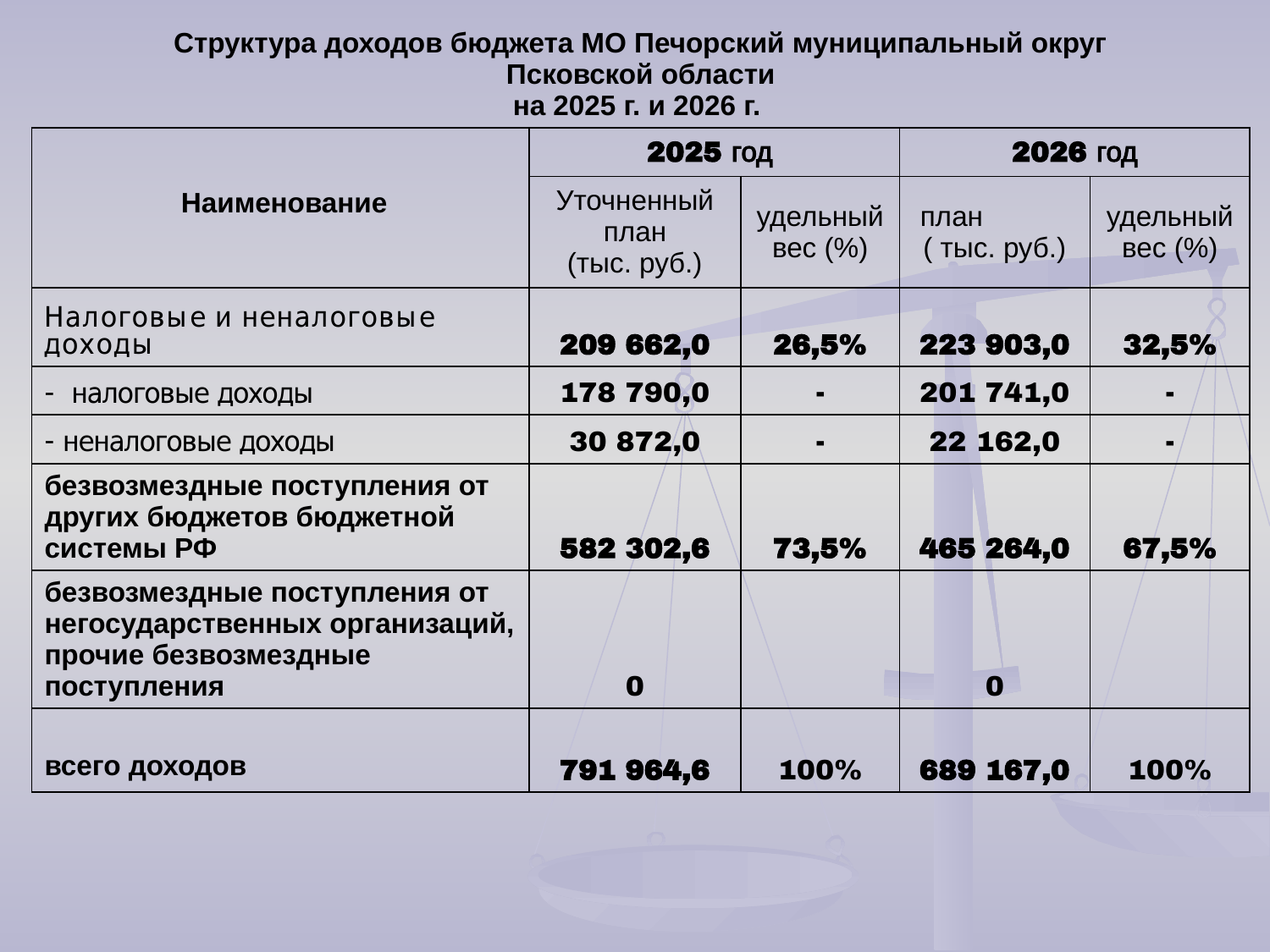

| Структура доходов бюджета МО Печорский муниципальный округ Псковской области на 2025 г. и 2026 г. |  |  |  |  |
| --- | --- | --- | --- | --- |
| Наименование | 2025 год |  | 2026 год |  |
|  | Уточненный план (тыс. руб.) | удельный вес (%) | план ( тыс. руб.) | удельный вес (%) |
| Налоговые и неналоговые доходы | 209 662,0 | 26,5% | 223 903,0 | 32,5% |
| - налоговые доходы | 178 790,0 | - | 201 741,0 | - |
| - неналоговые доходы | 30 872,0 | - | 22 162,0 | - |
| безвозмездные поступления от других бюджетов бюджетной системы РФ | 582 302,6 | 73,5% | 465 264,0 | 67,5% |
| безвозмездные поступления от негосударственных организаций, прочие безвозмездные поступления | 0 |  | 0 |  |
| всего доходов | 791 964,6 | 100% | 689 167,0 | 100% |